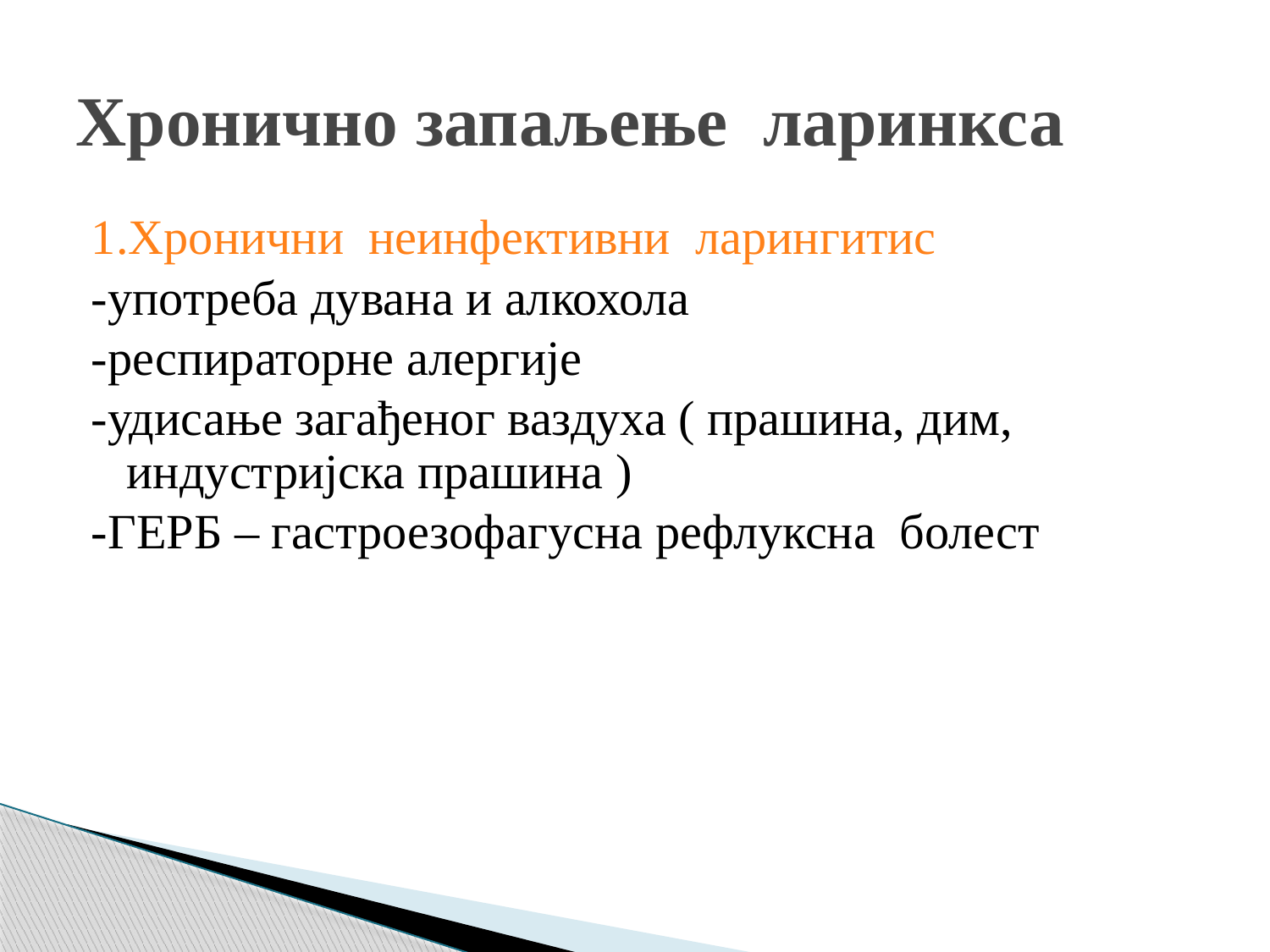

# Хронично запаљење  ларинкса
1.Хронични  неинфективни  ларингитис
-употреба дувана и алкохола
-респираторне алергије
-удисање загађеног ваздуха ( прашина, дим, индустријска прашина )
-ГЕРБ – гастроезофагусна рефлуксна  болест